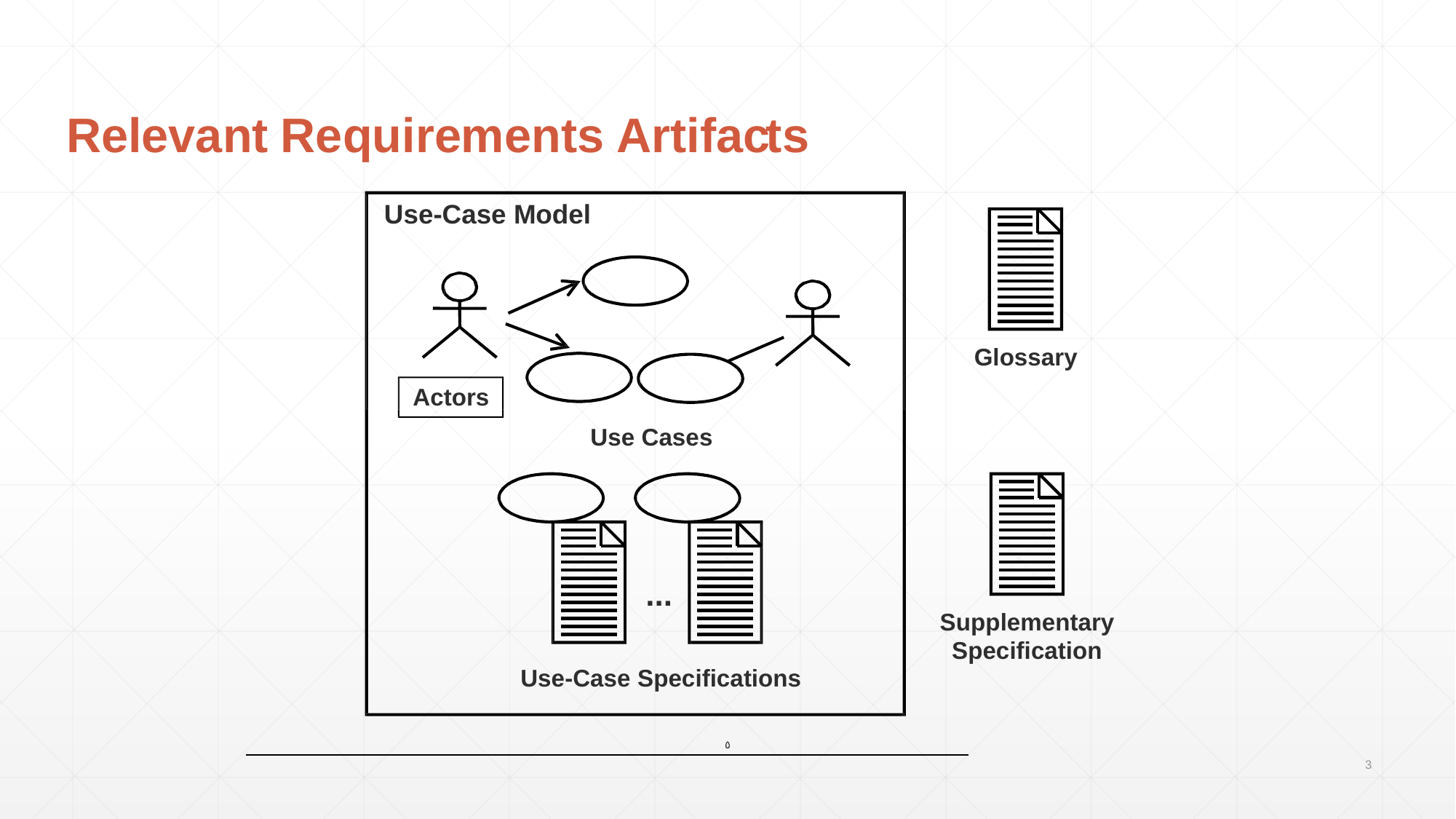

Relevant Requirements Artifacts

Use-Case Model

Glossary
Actors
Use Cases

...

Supplementary Specification

Use-Case Specifications
٥
3